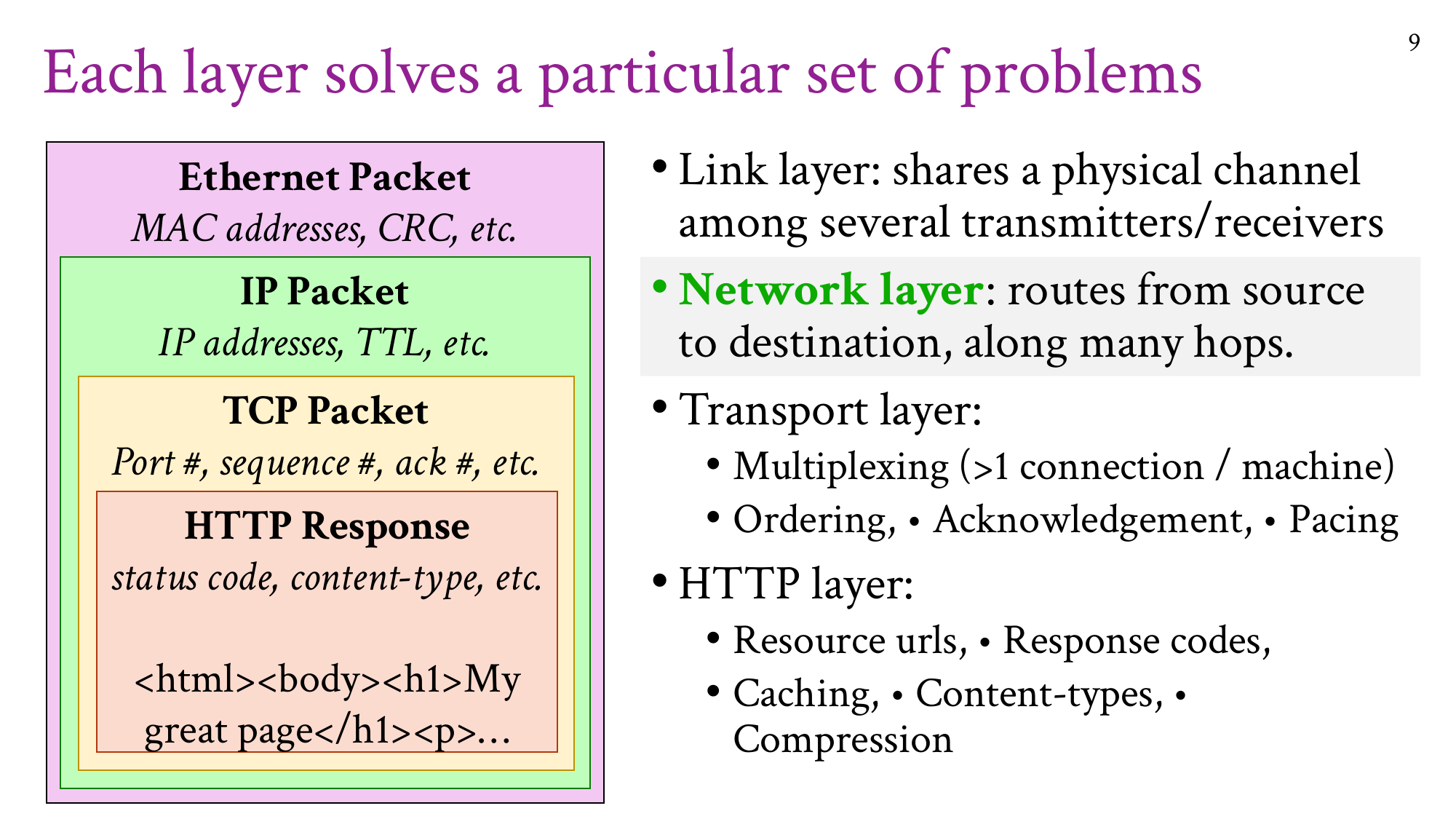

# Each layer solves a particular set of problems
Link layer: shares a physical channel among several transmitters/receivers
Network layer: routes from source to destination, along many hops.
Transport layer:
Multiplexing (>1 connection / machine)
Ordering, • Acknowledgement, • Pacing
HTTP layer:
Resource urls, • Response codes,
Caching, • Content-types, • Compression
Ethernet Packet
MAC addresses, CRC, etc.

Ethernet payload
IP Packet
IP addresses, TTL, etc.

IP payload

TCP Packet
Port #, sequence #, ack #, etc.

TCP payload
HTTP Response
status code, content-type, etc.

<html><body><h1>My great page</h1><p>…